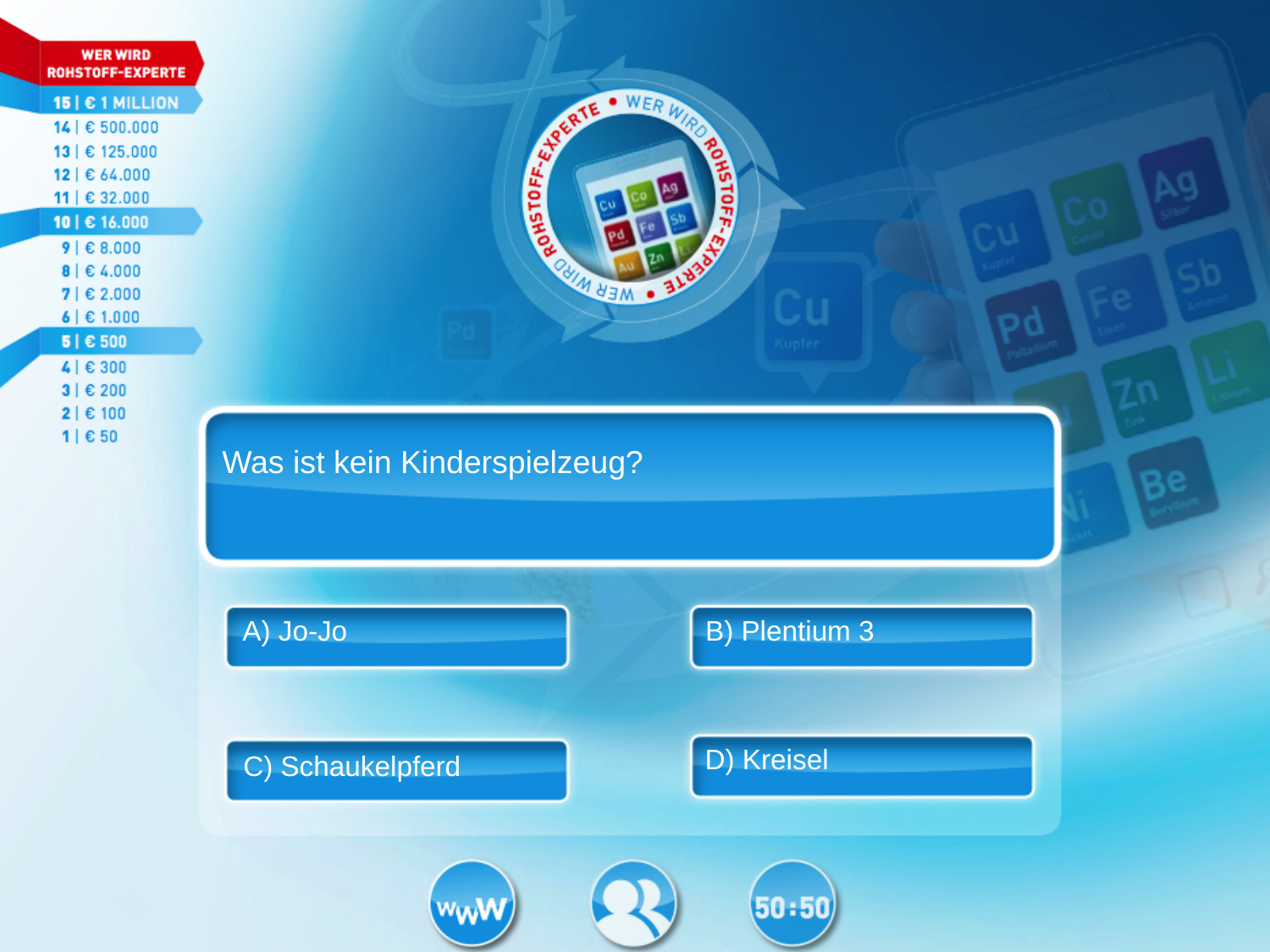

Was ist kein Kinderspielzeug?
A) Jo-Jo
B) Plentium 3
D) Kreisel
C) Schaukelpferd